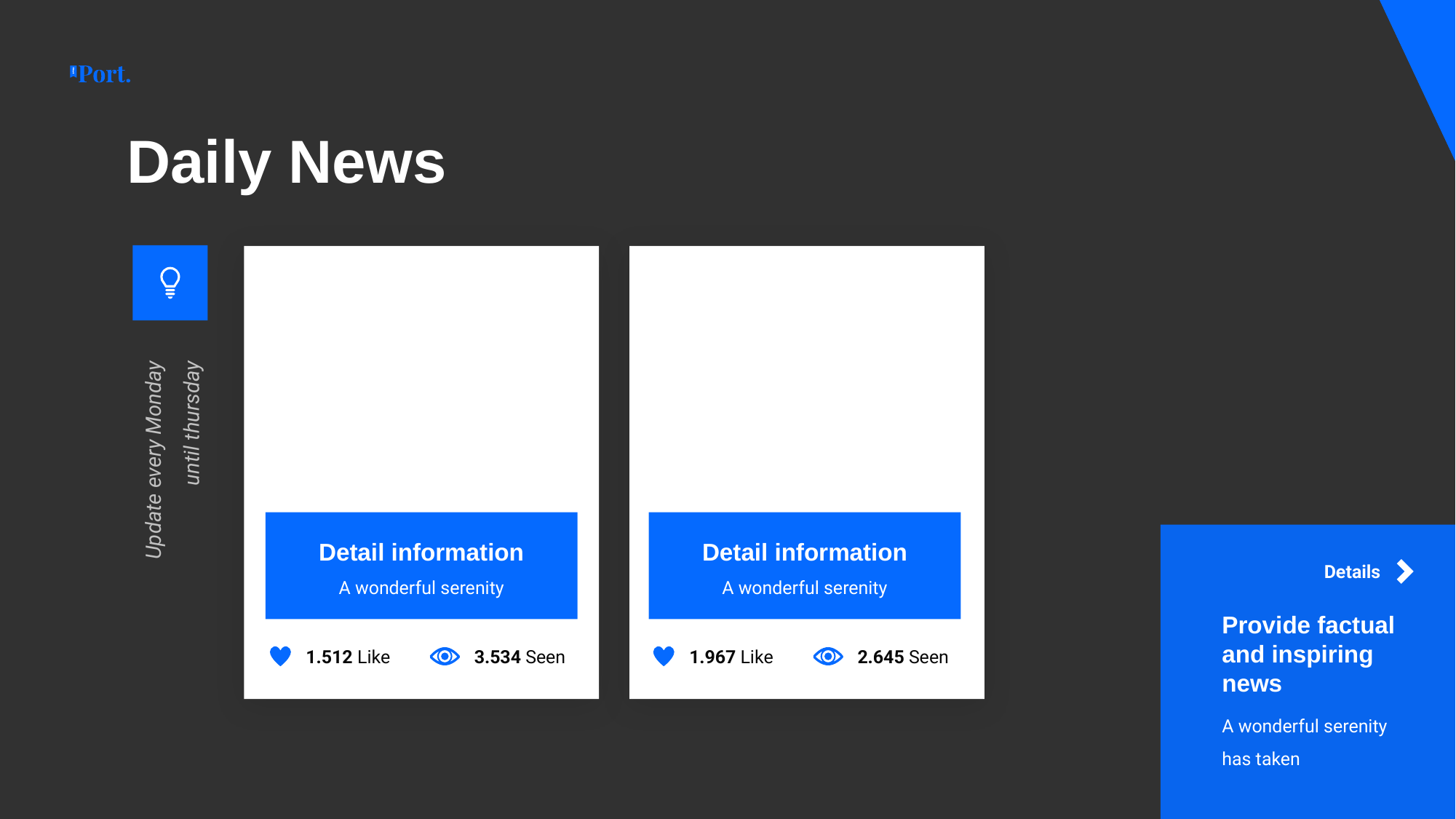

Daily News

Update every Monday until thursday

Detail information
Detail information
Details
A wonderful serenity
A wonderful serenity

Provide factual and inspiring news
1.512 Like
3.534 Seen
1.967 Like
2.645 Seen

A wonderful serenity has taken